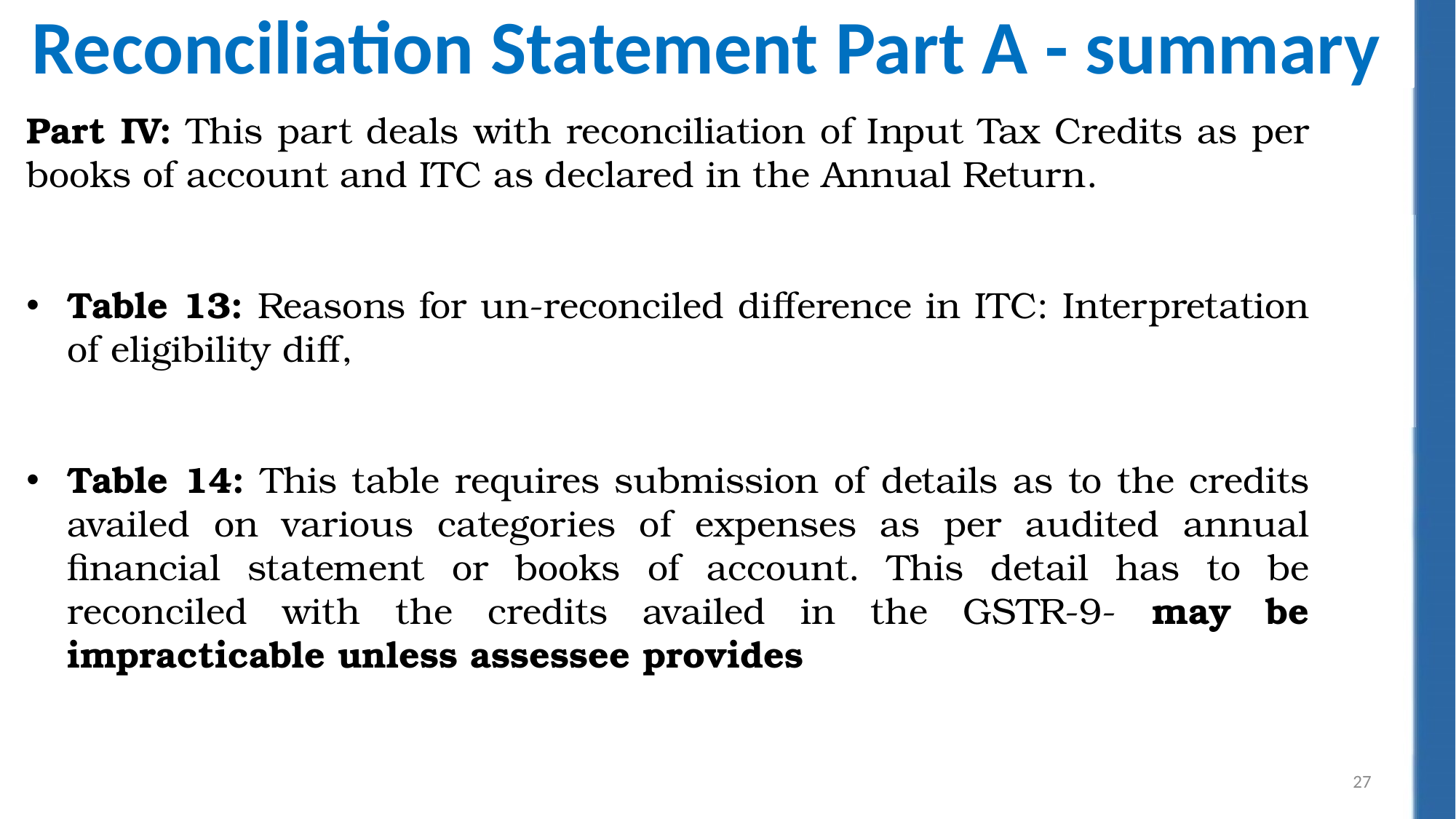

Reconciliation Statement Part A - summary
Part IV: This part deals with reconciliation of Input Tax Credits as per books of account and ITC as declared in the Annual Return.

Table 13: Reasons for un-reconciled difference in ITC: Interpretation of eligibility diff,

Table 14: This table requires submission of details as to the credits availed on various categories of expenses as per audited annual financial statement or books of account. This detail has to be reconciled with the credits availed in the GSTR-9- may be impracticable unless assessee provides

27